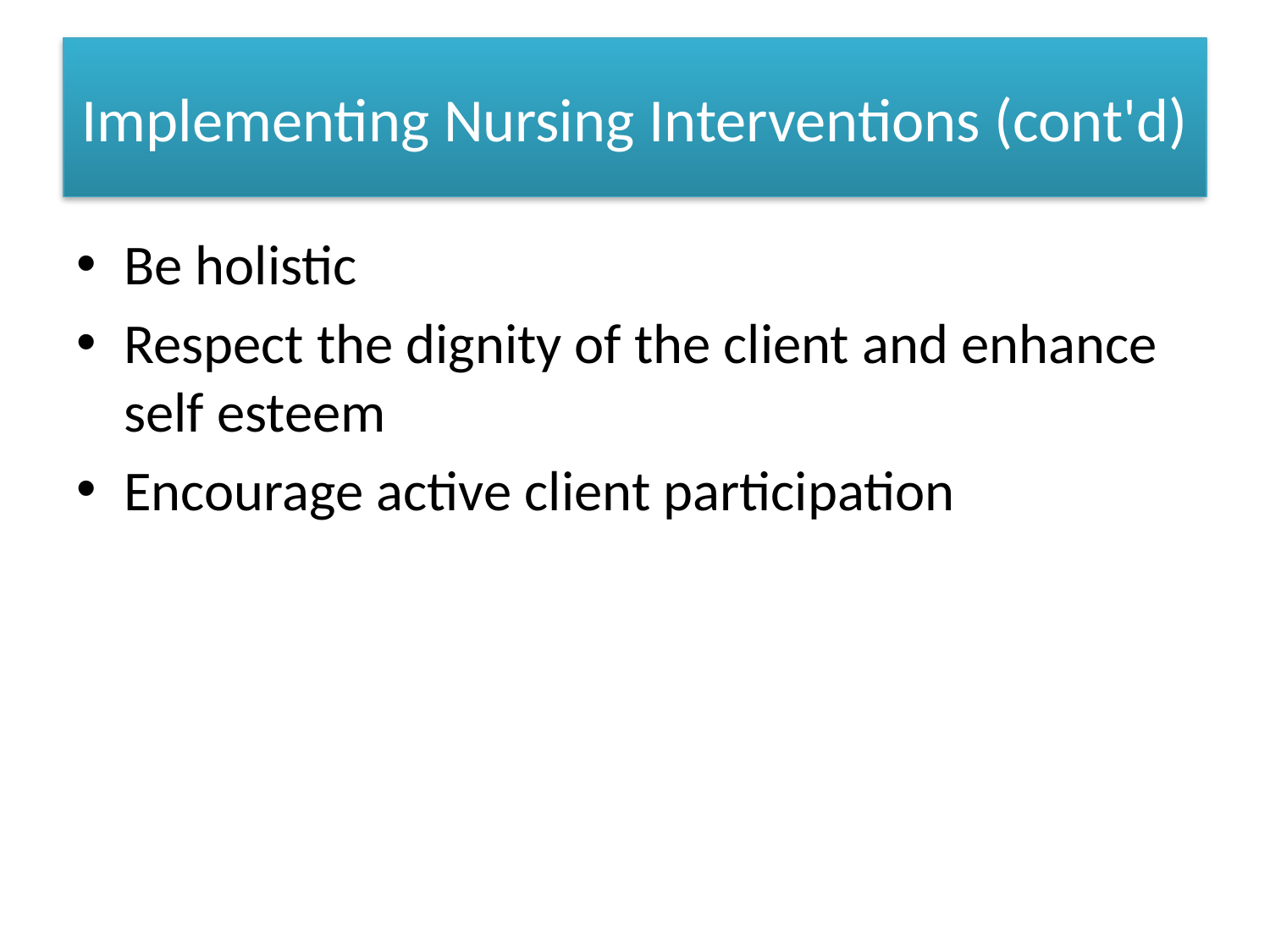

# Implementing Nursing Interventions (cont'd)
Be holistic
Respect the dignity of the client and enhance self esteem
Encourage active client participation